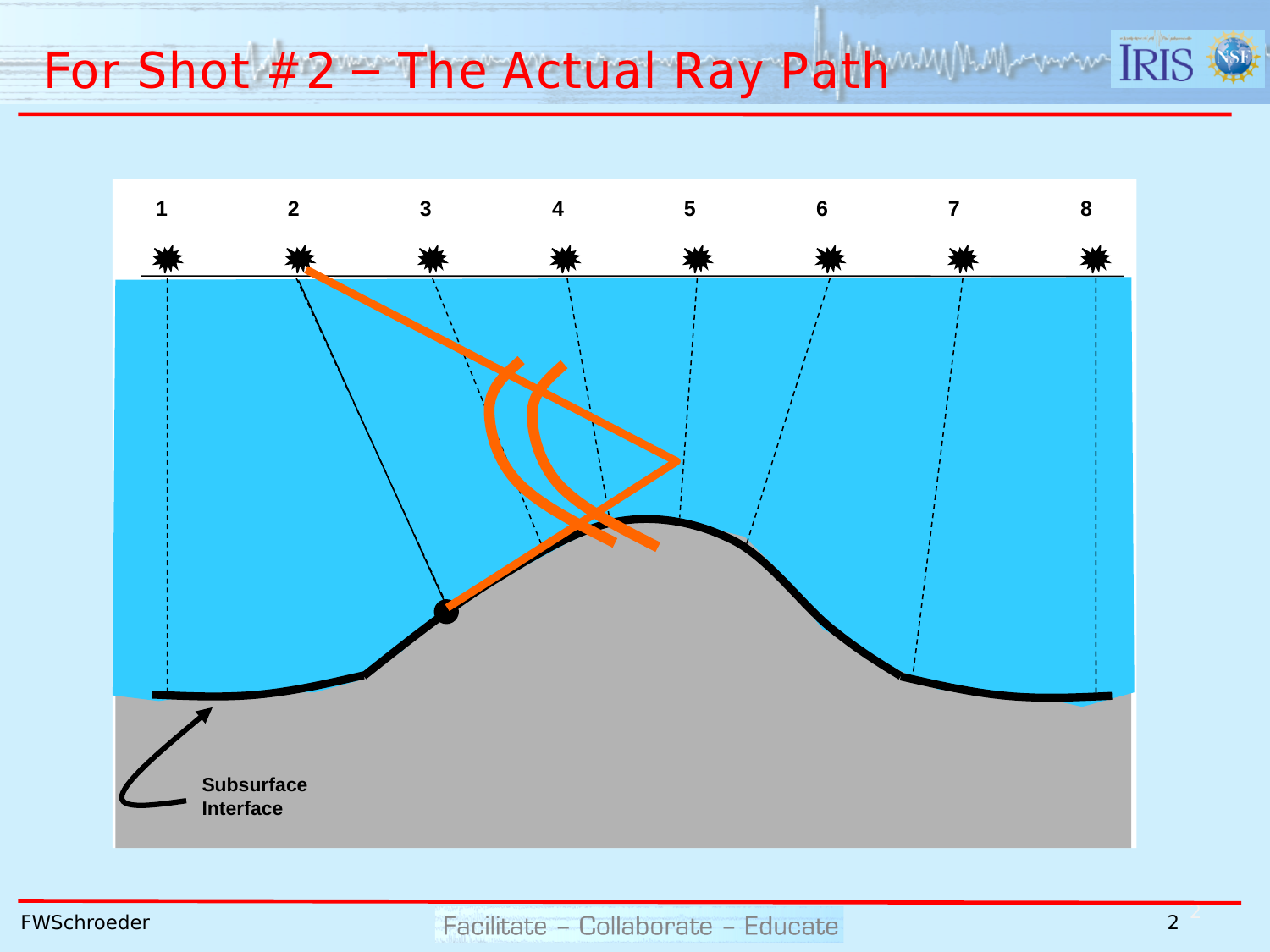

# For Shot #2 – The Actual Ray Path

1
2
3
4
5
6
7
8

Subsurface
Interface